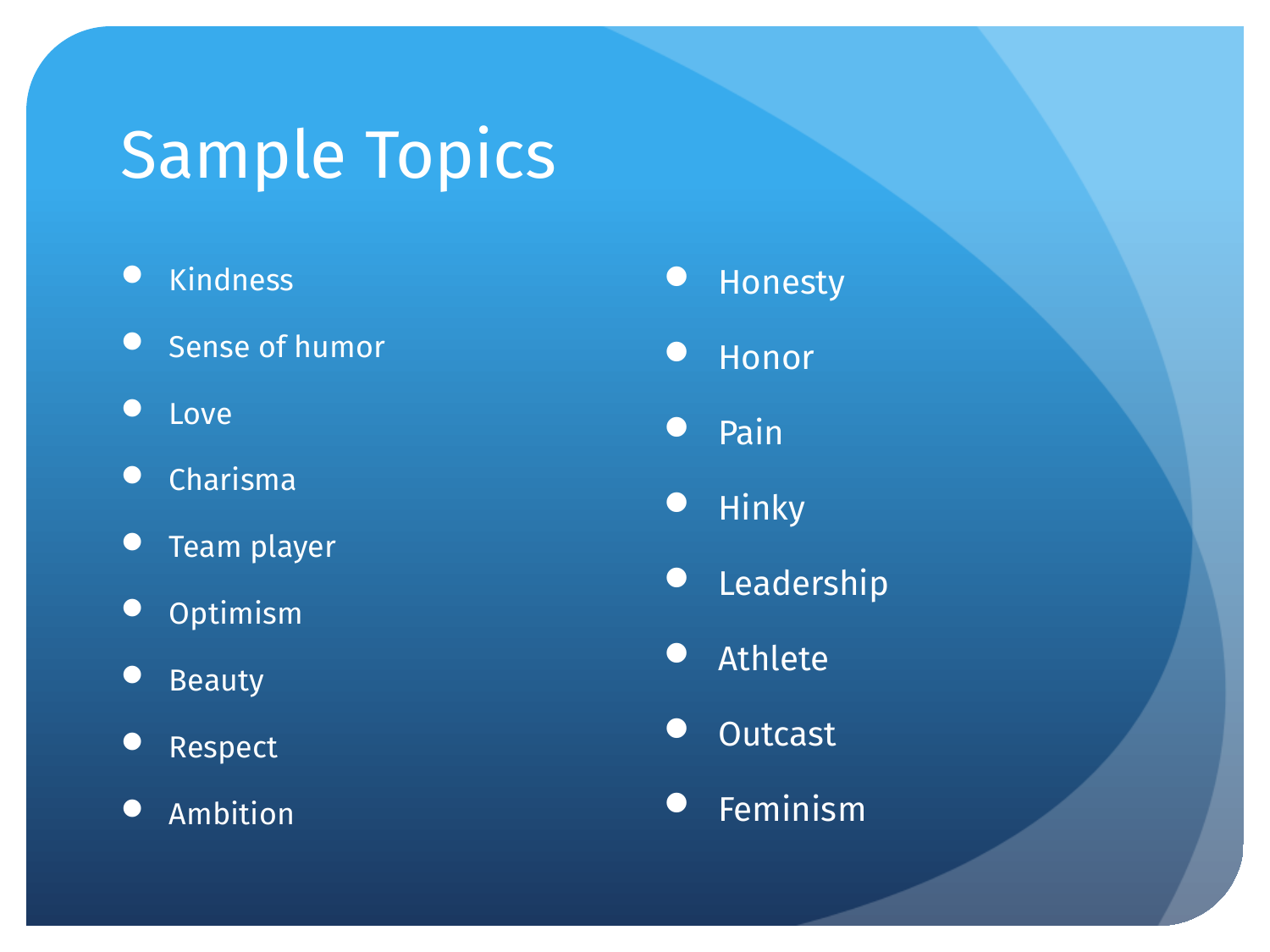

# Sample Topics
Kindness
Sense of humor
Love
Charisma
Team player
Optimism
Beauty
Respect
Ambition

Honesty
Honor
Pain
Hinky
Leadership
Athlete
Outcast
Feminism